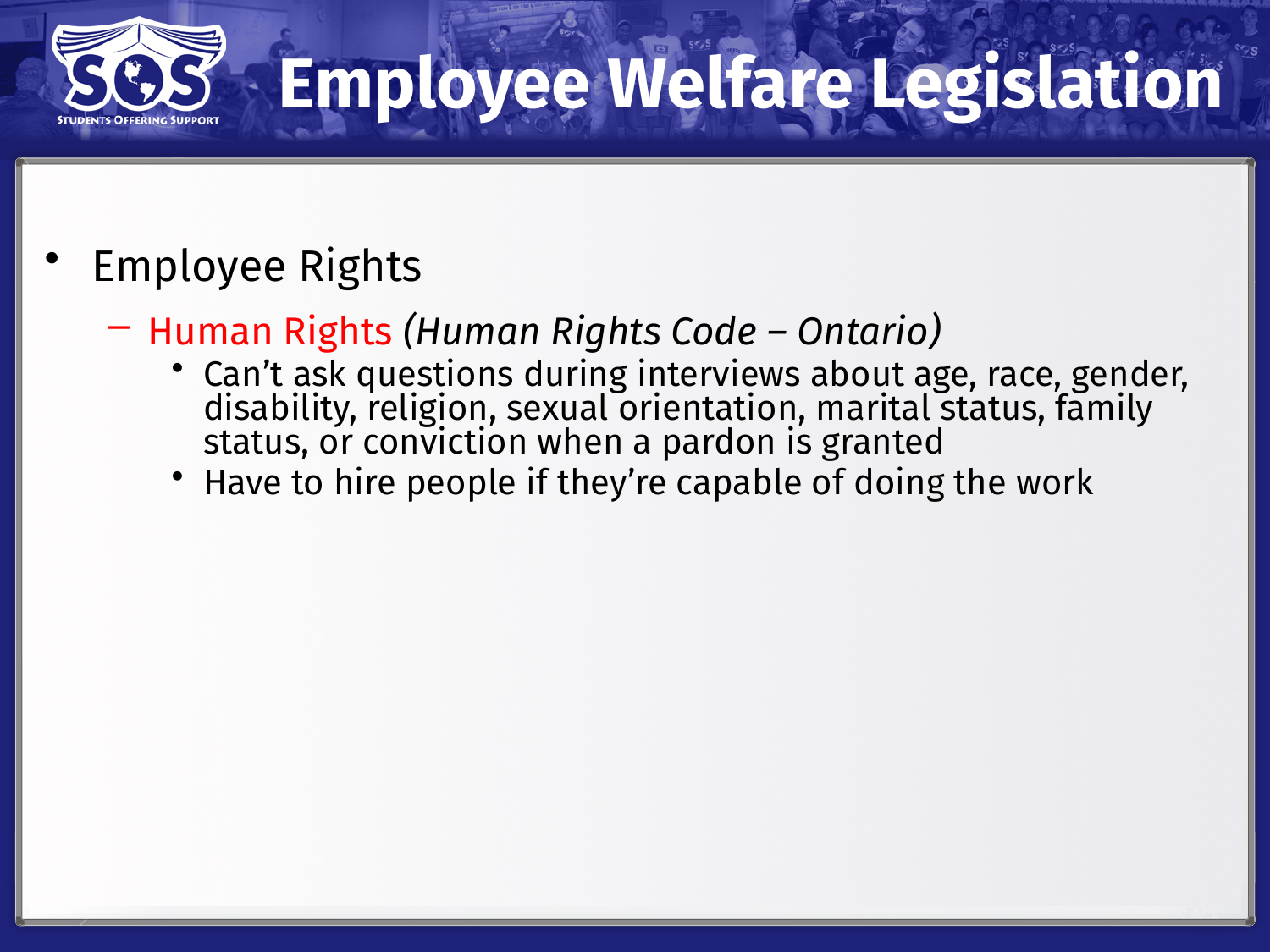

# Employee Welfare Legislation

Employee Rights

Human Rights (Human Rights Code – Ontario)
Can’t ask questions during interviews about age, race, gender, disability, religion, sexual orientation, marital status, family status, or conviction when a pardon is granted
Have to hire people if they’re capable of doing the work